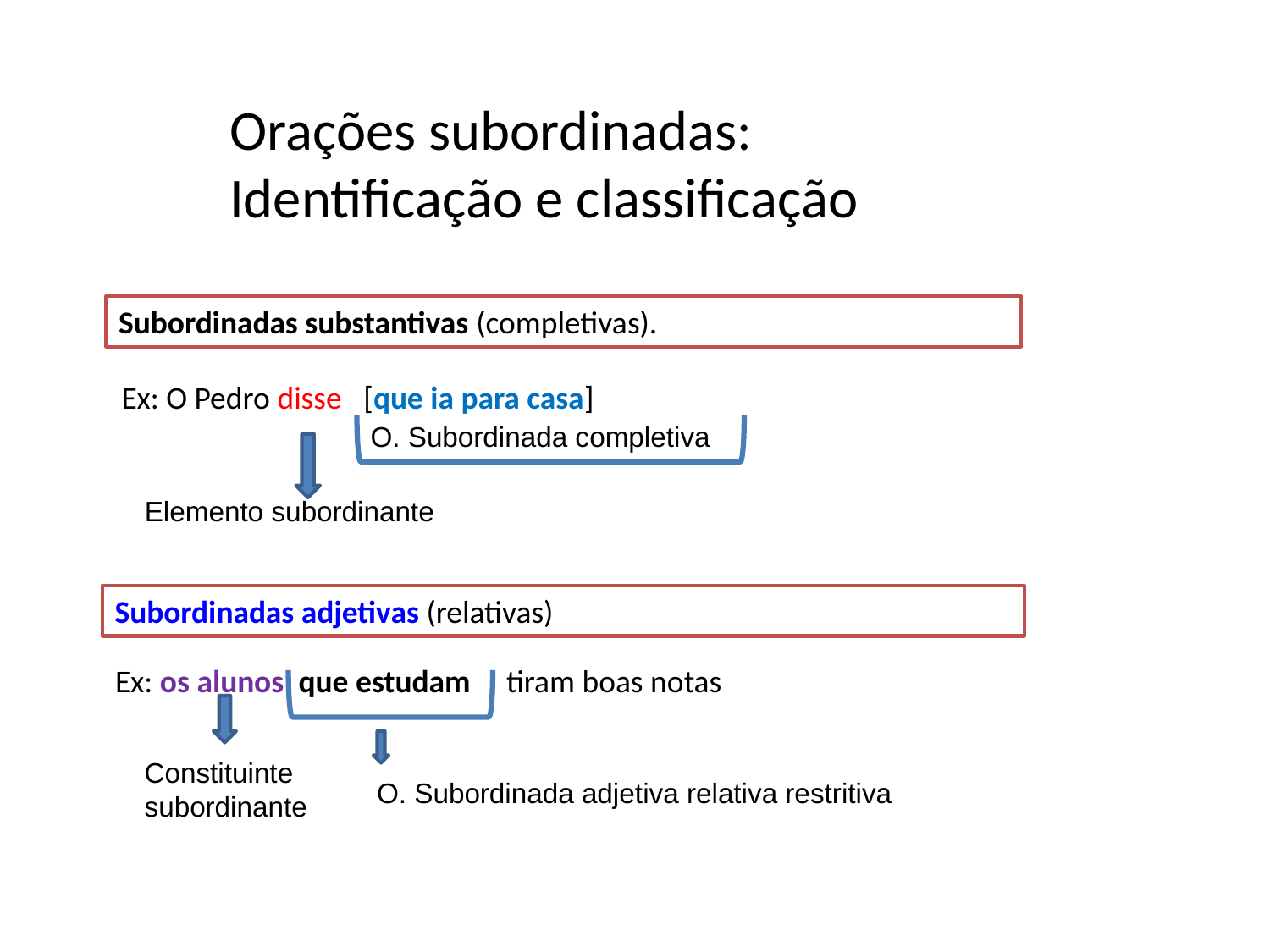

Orações subordinadas: Identificação e classificação

Subordinadas substantivas (completivas).
Ex: O Pedro disse   [que ia para casa]
O. Subordinada completiva

Elemento subordinante
Subordinadas adjetivas (relativas)

Ex: os alunos  que estudam     tiram boas notas

Constituinte  subordinante
O. Subordinada adjetiva relativa restritiva